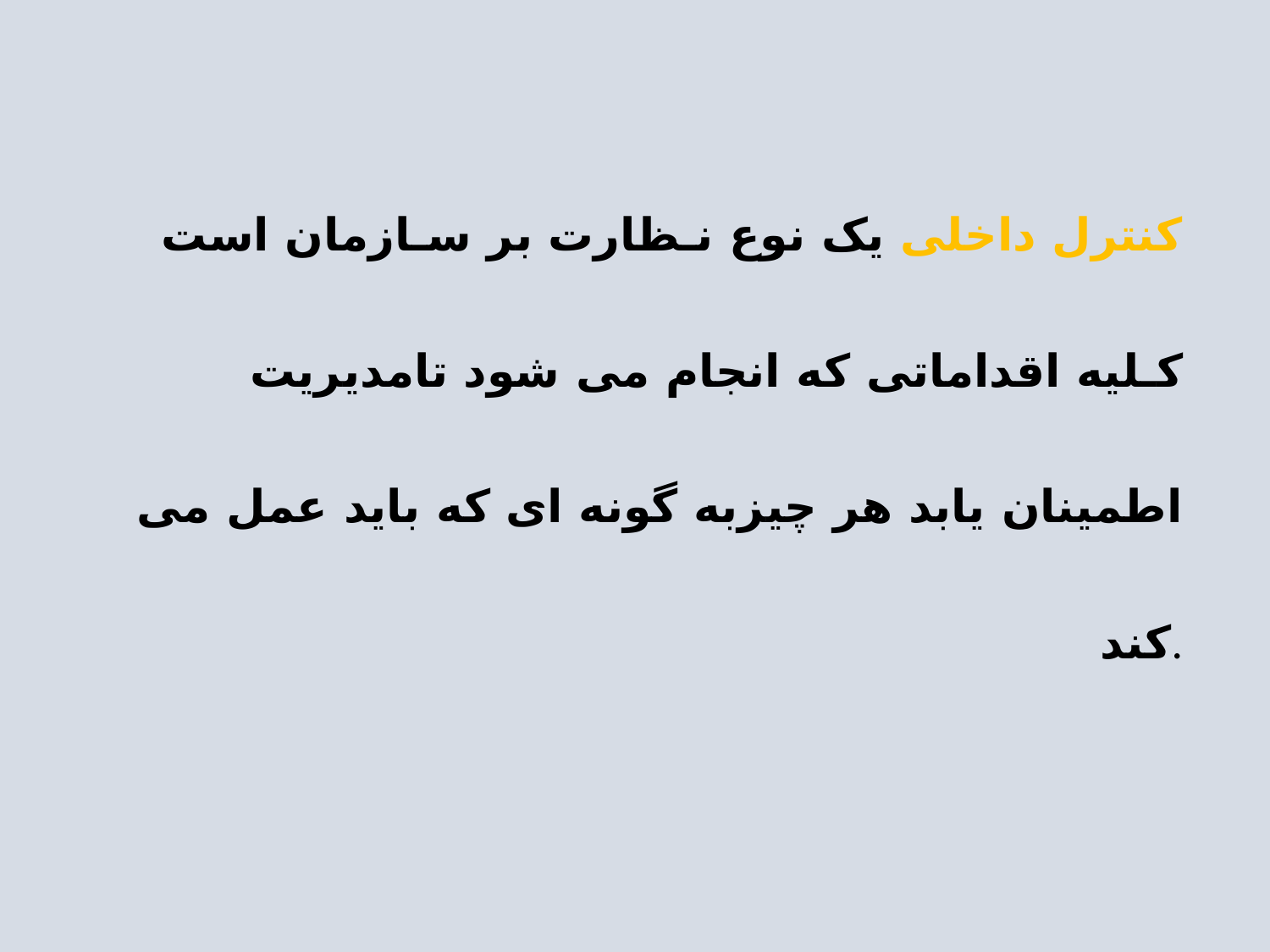

# کنترل داخلی یک نوع نـظارت بر سـازمان است کـلیه اقداماتی که انجام می شود تامدیریت اطمینان یابد هر چیزبه گونه ای که باید عمل می کند.